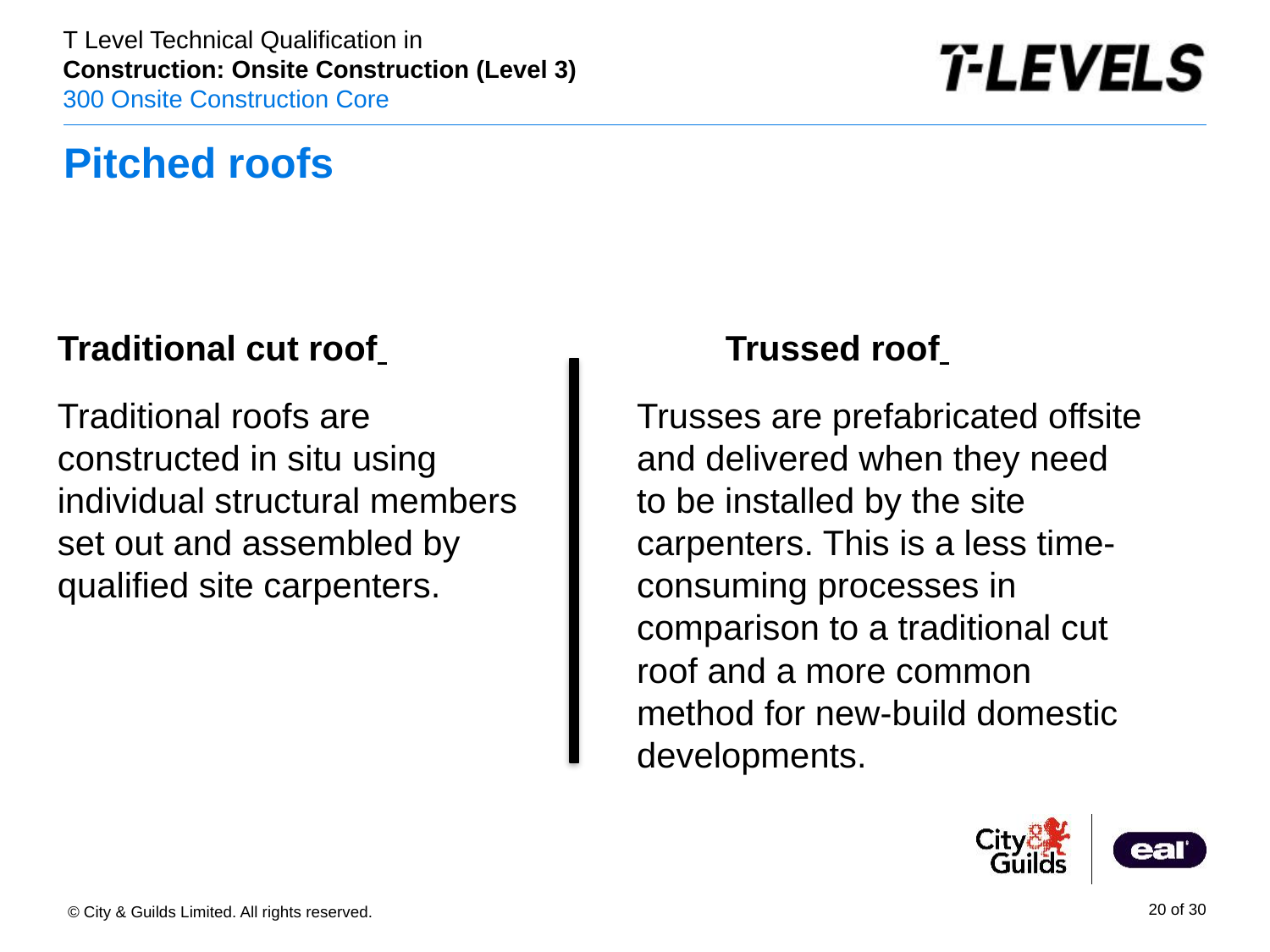

# Pitched roofs
Traditional cut roof
Trussed roof
Traditional roofs are constructed in situ using individual structural members set out and assembled by qualified site carpenters.
Trusses are prefabricated offsite and delivered when they need to be installed by the site carpenters. This is a less time-consuming processes in comparison to a traditional cut roof and a more common method for new-build domestic developments.